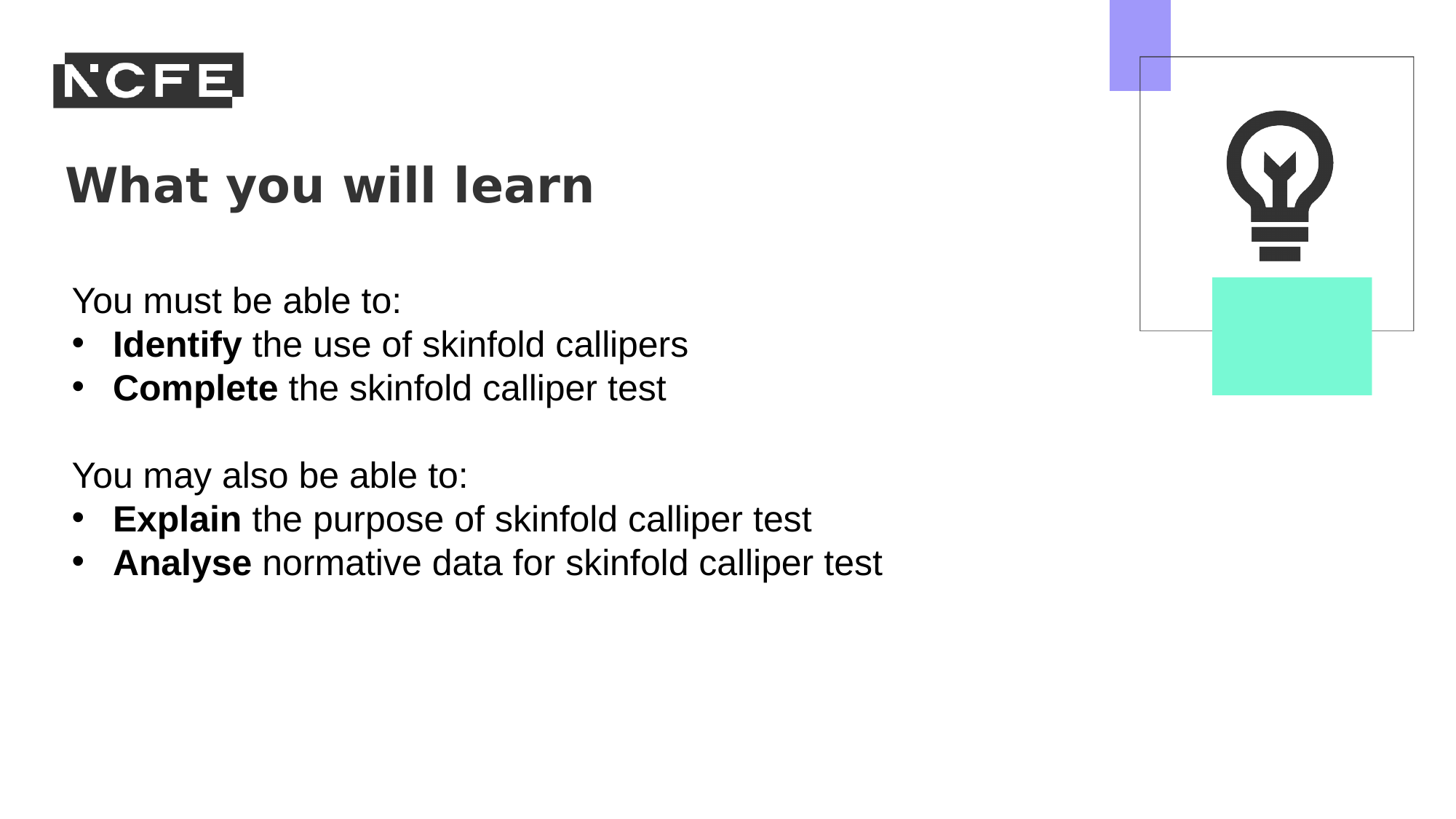

You must be able to:
Identify the use of skinfold callipers
Complete the skinfold calliper test

You may also be able to:
Explain the purpose of skinfold calliper test
Analyse normative data for skinfold calliper test